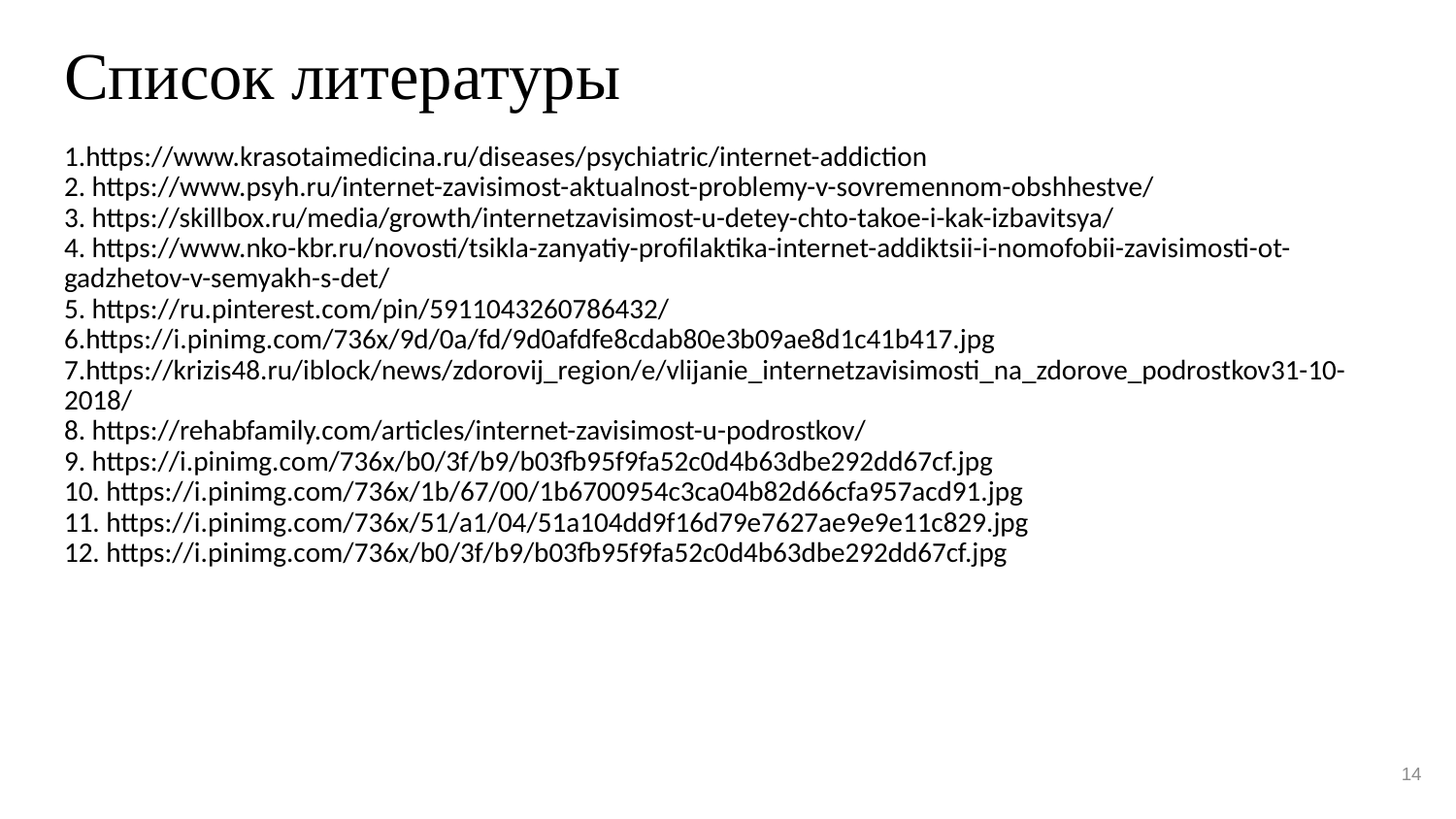

# Список литературы
1.https://www.krasotaimedicina.ru/diseases/psychiatric/internet-addiction
2. https://www.psyh.ru/internet-zavisimost-aktualnost-problemy-v-sovremennom-obshhestve/
3. https://skillbox.ru/media/growth/internetzavisimost-u-detey-chto-takoe-i-kak-izbavitsya/
4. https://www.nko-kbr.ru/novosti/tsikla-zanyatiy-profilaktika-internet-addiktsii-i-nomofobii-zavisimosti-ot-gadzhetov-v-semyakh-s-det/
5. https://ru.pinterest.com/pin/5911043260786432/
6.https://i.pinimg.com/736x/9d/0a/fd/9d0afdfe8cdab80e3b09ae8d1c41b417.jpg
7.https://krizis48.ru/iblock/news/zdorovij_region/e/vlijanie_internetzavisimosti_na_zdorove_podrostkov31-10-2018/
8. https://rehabfamily.com/articles/internet-zavisimost-u-podrostkov/
9. https://i.pinimg.com/736x/b0/3f/b9/b03fb95f9fa52c0d4b63dbe292dd67cf.jpg
10. https://i.pinimg.com/736x/1b/67/00/1b6700954c3ca04b82d66cfa957acd91.jpg
11. https://i.pinimg.com/736x/51/a1/04/51a104dd9f16d79e7627ae9e9e11c829.jpg
12. https://i.pinimg.com/736x/b0/3f/b9/b03fb95f9fa52c0d4b63dbe292dd67cf.jpg

14